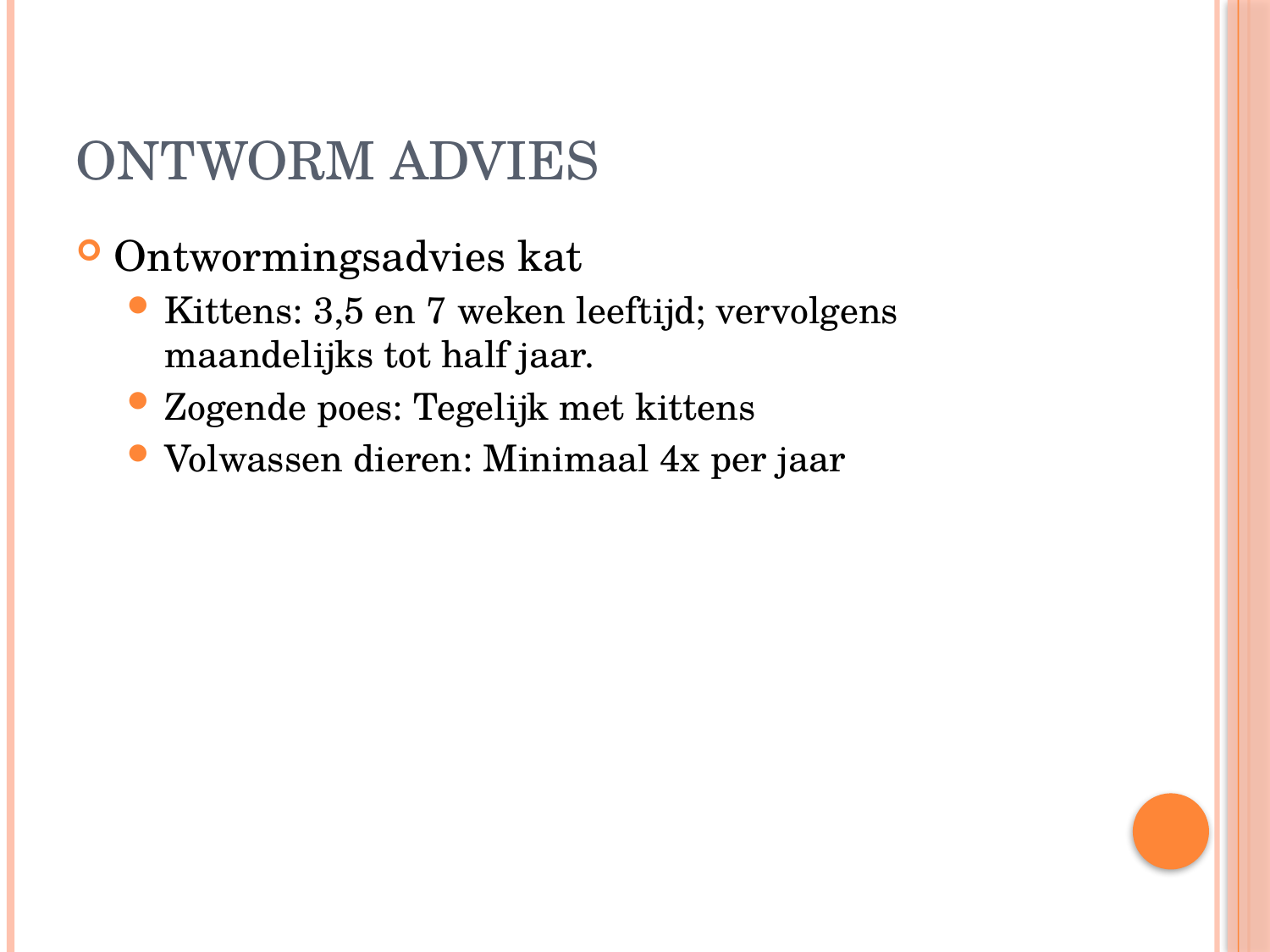

# Ontworm advies
Ontwormingsadvies kat
Kittens: 3,5 en 7 weken leeftijd; vervolgens maandelijks tot half jaar.
Zogende poes: Tegelijk met kittens
Volwassen dieren: Minimaal 4x per jaar